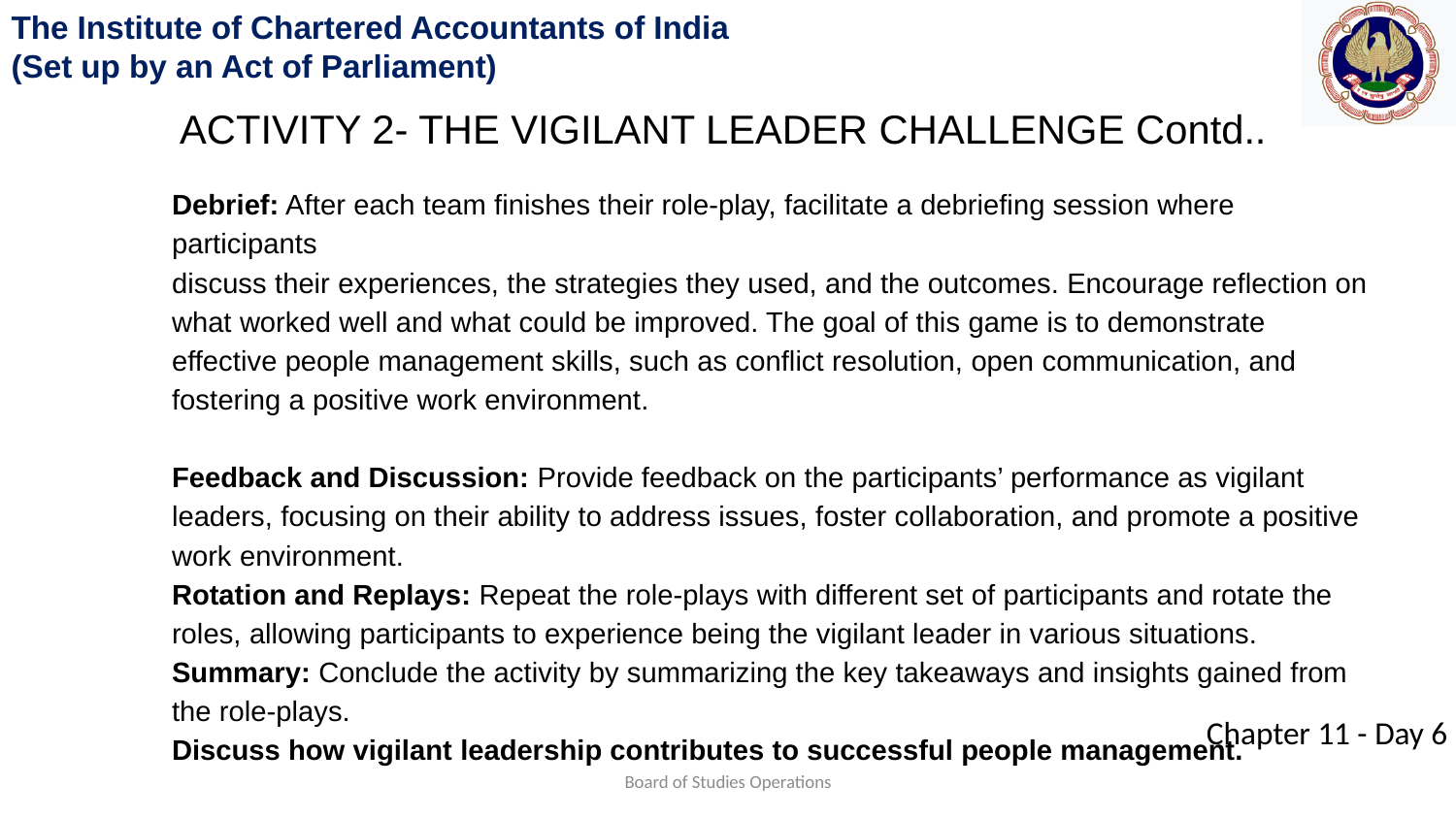

ACTIVITY 2- THE VIGILANT LEADER CHALLENGE Contd..
Debrief: After each team finishes their role-play, facilitate a debriefing session where participants
discuss their experiences, the strategies they used, and the outcomes. Encourage reflection on what worked well and what could be improved. The goal of this game is to demonstrate effective people management skills, such as conflict resolution, open communication, and fostering a positive work environment.

Feedback and Discussion: Provide feedback on the participants’ performance as vigilant leaders, focusing on their ability to address issues, foster collaboration, and promote a positive work environment.
Rotation and Replays: Repeat the role-plays with different set of participants and rotate the roles, allowing participants to experience being the vigilant leader in various situations.
Summary: Conclude the activity by summarizing the key takeaways and insights gained from the role-plays.
Discuss how vigilant leadership contributes to successful people management.
Board of Studies Operations